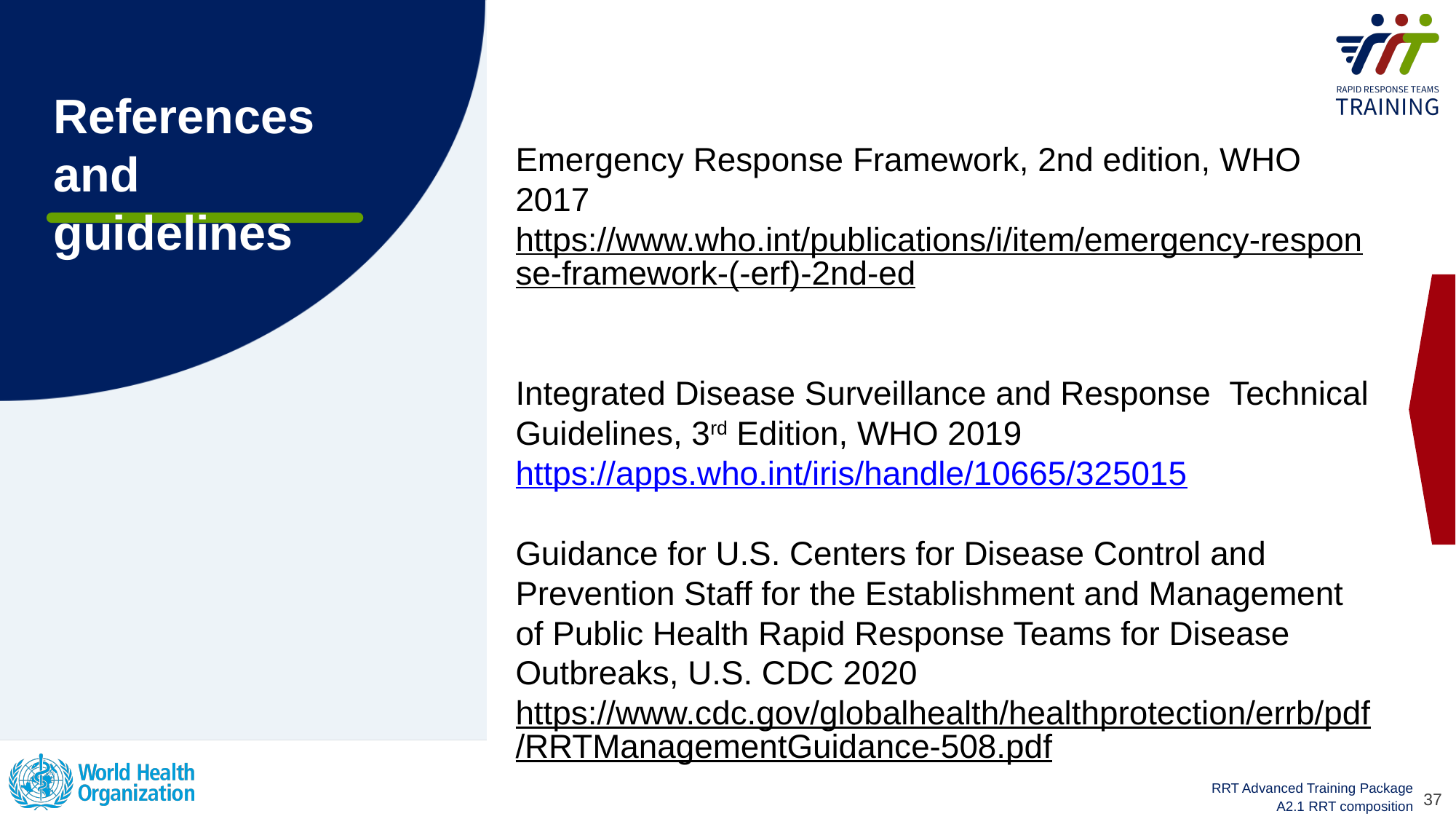

Emergency Response Framework, 2nd edition, WHO 2017
https://www.who.int/publications/i/item/emergency-response-framework-(-erf)-2nd-ed

Integrated Disease Surveillance and Response  Technical Guidelines, 3rd Edition, WHO 2019
https://apps.who.int/iris/handle/10665/325015

Guidance for U.S. Centers for Disease Control and Prevention Staff for the Establishment and Management of Public Health Rapid Response Teams for Disease Outbreaks, U.S. CDC 2020
https://www.cdc.gov/globalhealth/healthprotection/errb/pdf/RRTManagementGuidance-508.pdf

37